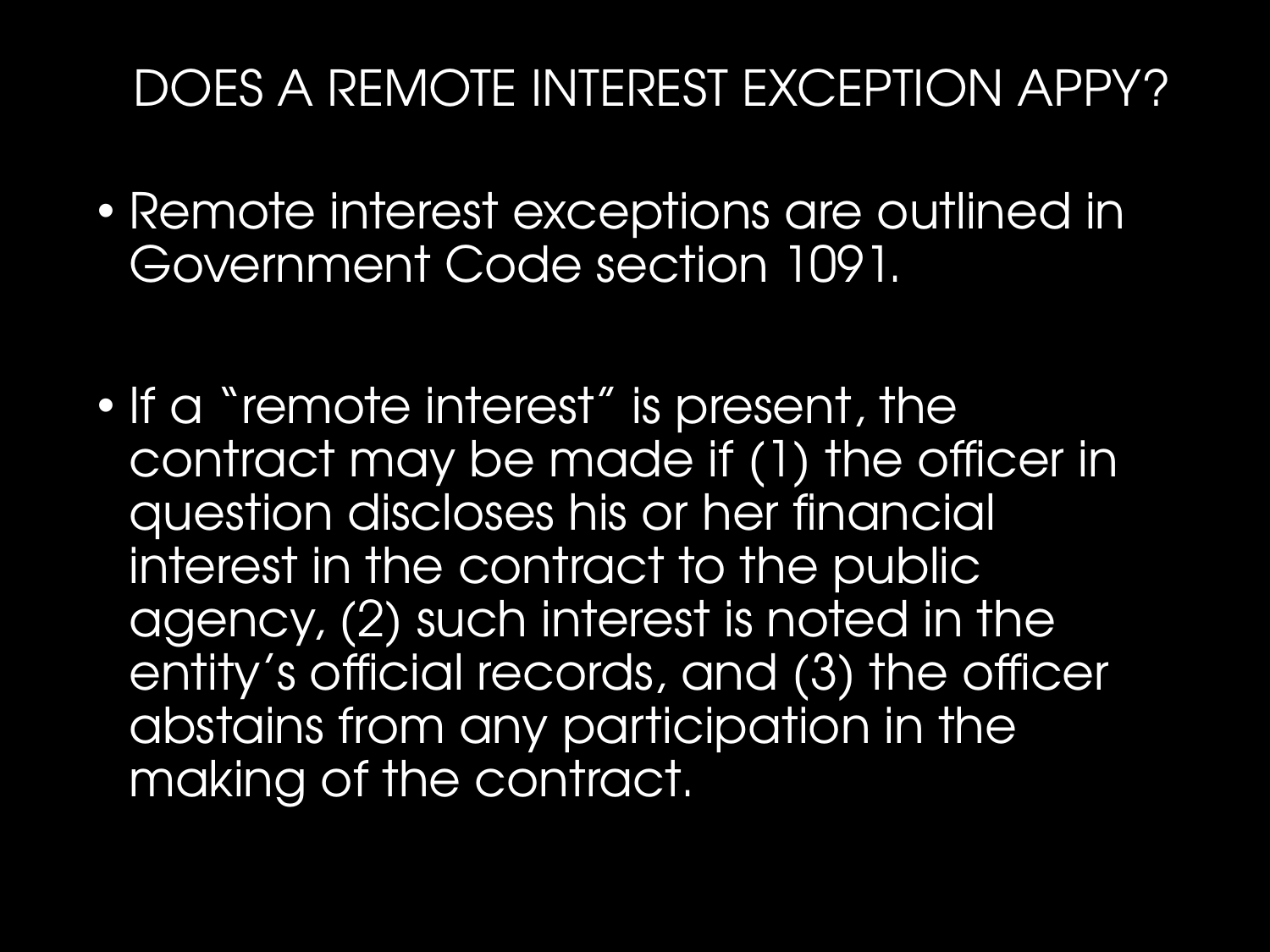

# Does a Remote Interest Exception Appy?
Remote interest exceptions are outlined in Government Code section 1091.

If a “remote interest” is present, the contract may be made if (1) the officer in question discloses his or her financial interest in the contract to the public agency, (2) such interest is noted in the entity’s official records, and (3) the officer abstains from any participation in the making of the contract.